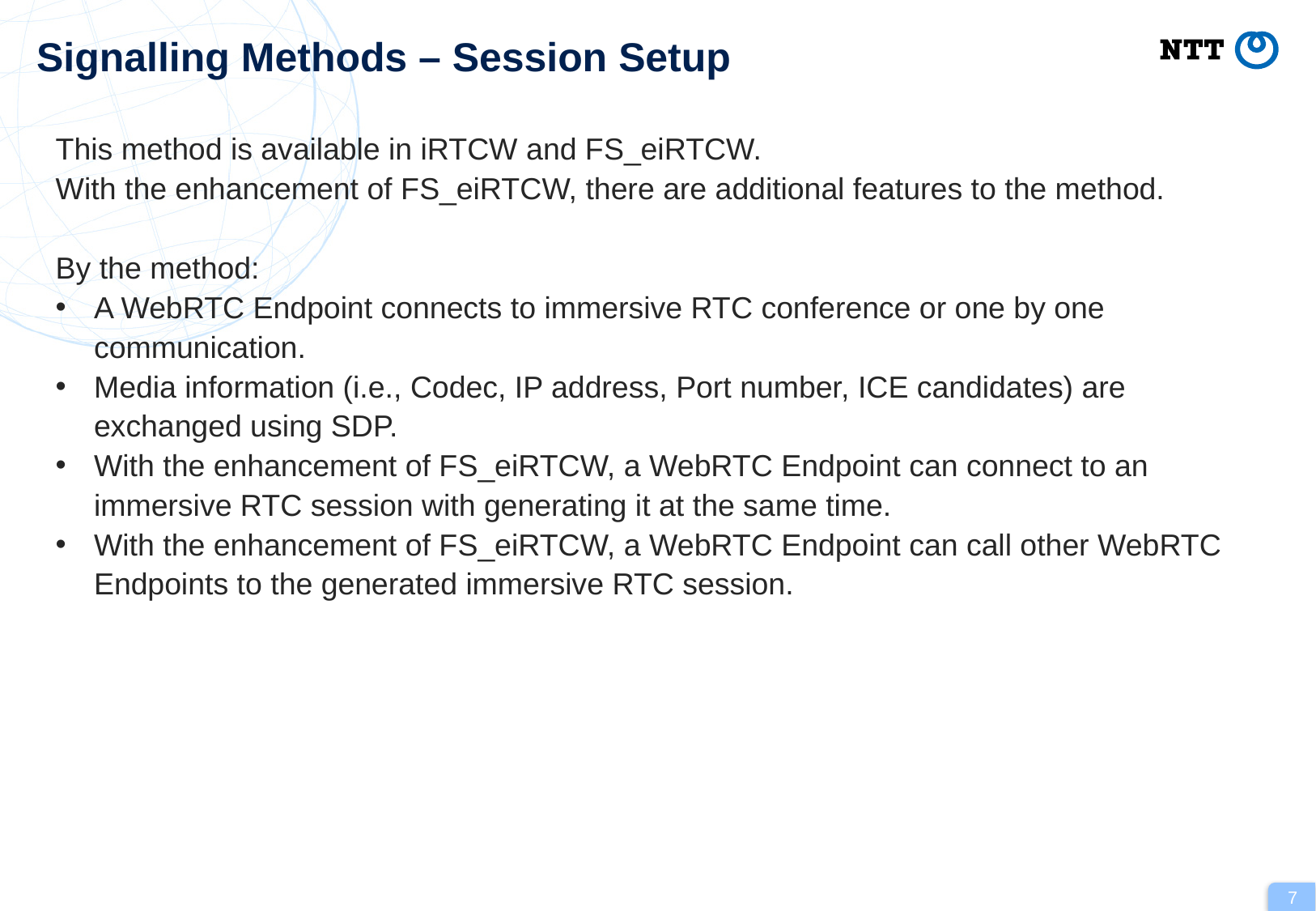

# Signalling Methods – Session Setup
This method is available in iRTCW and FS_eiRTCW.
With the enhancement of FS_eiRTCW, there are additional features to the method.

By the method:
A WebRTC Endpoint connects to immersive RTC conference or one by one communication.
Media information (i.e., Codec, IP address, Port number, ICE candidates) are exchanged using SDP.
With the enhancement of FS_eiRTCW, a WebRTC Endpoint can connect to an immersive RTC session with generating it at the same time.
With the enhancement of FS_eiRTCW, a WebRTC Endpoint can call other WebRTC Endpoints to the generated immersive RTC session.